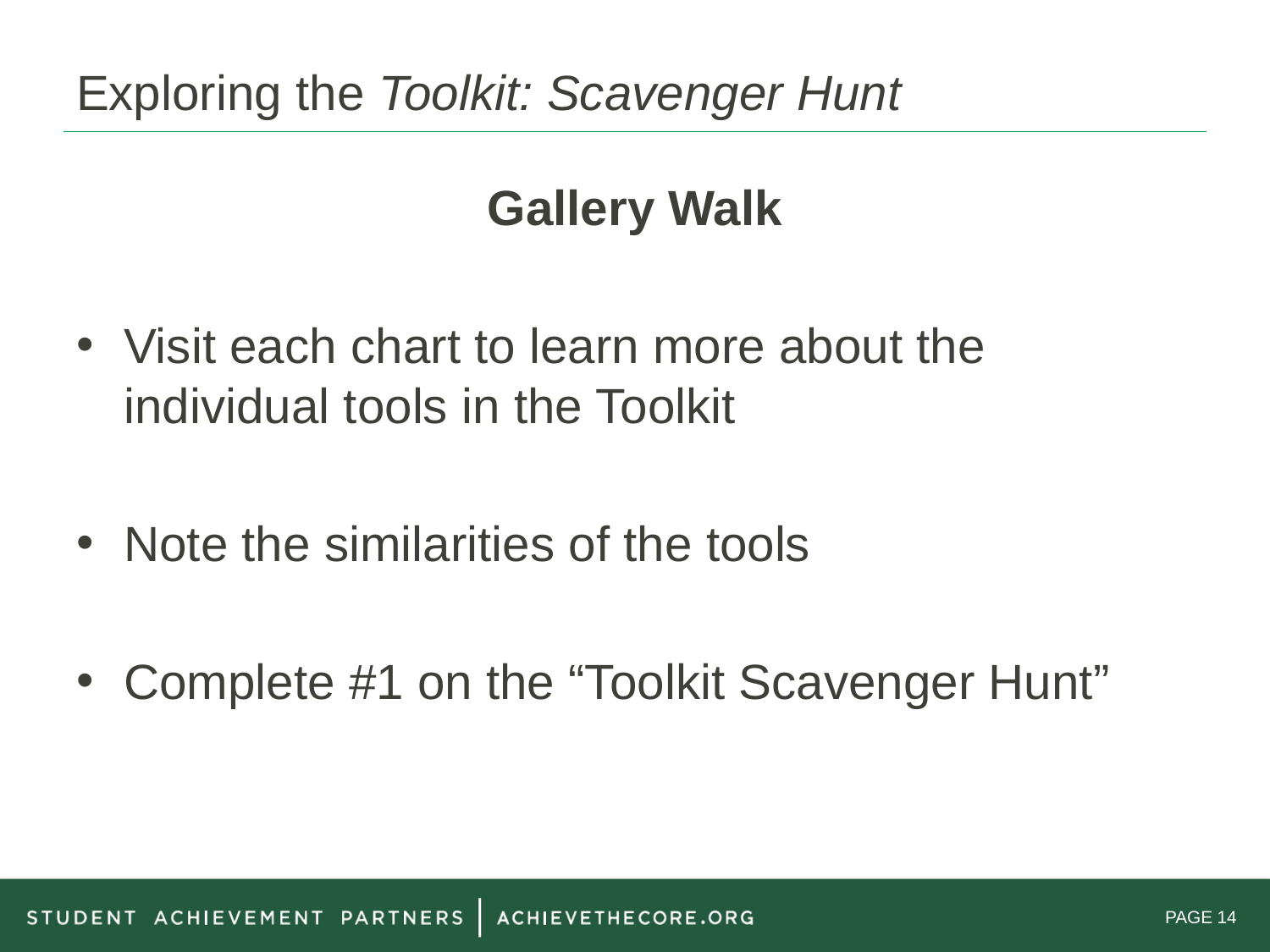

# Exploring the Toolkit: Scavenger Hunt
Gallery Walk

Visit each chart to learn more about the individual tools in the Toolkit

Note the similarities of the tools

Complete #1 on the “Toolkit Scavenger Hunt”